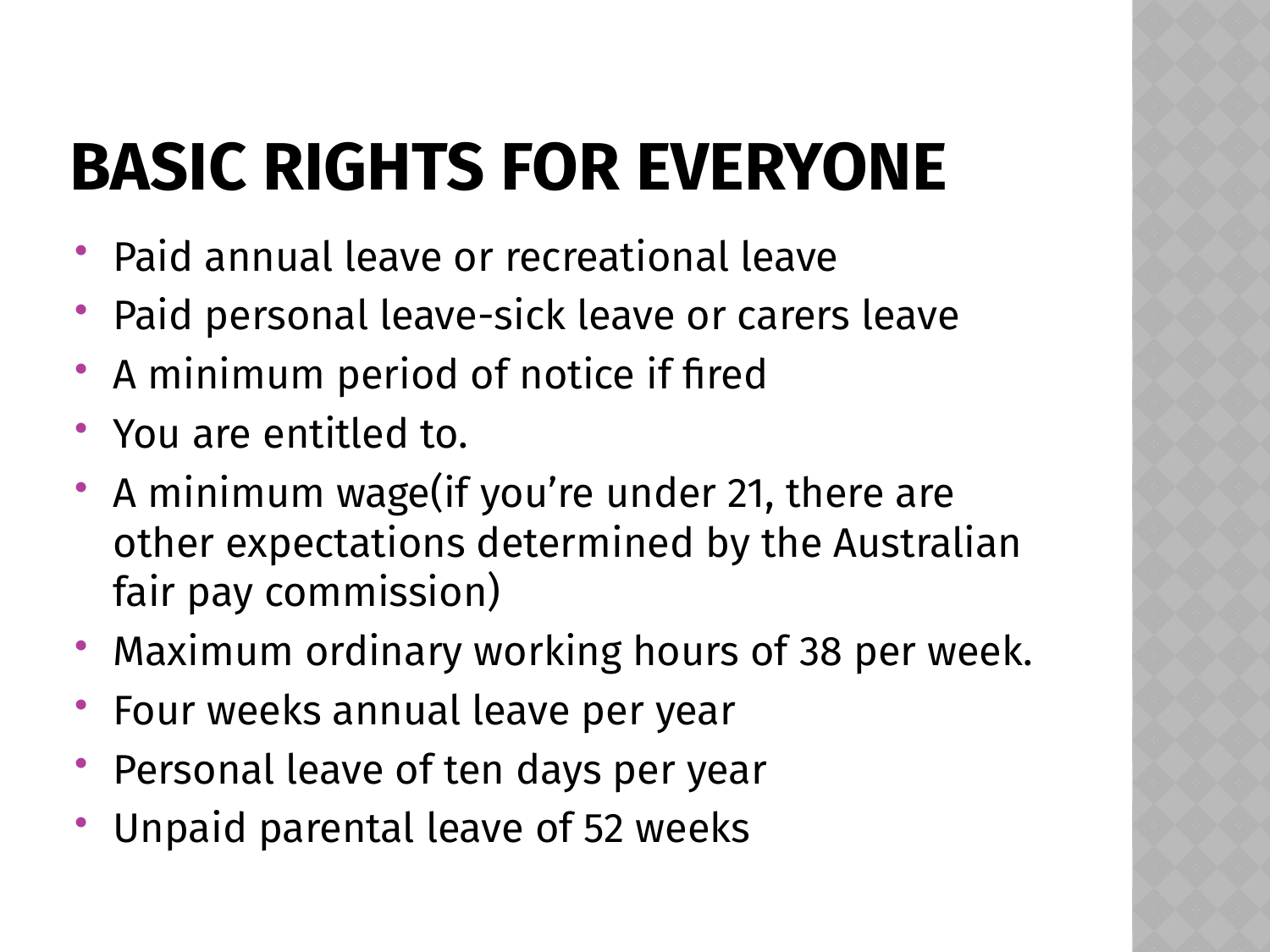

# Basic Rights For Everyone
Paid annual leave or recreational leave
Paid personal leave-sick leave or carers leave
A minimum period of notice if fired
You are entitled to.
A minimum wage(if you’re under 21, there are other expectations determined by the Australian fair pay commission)
Maximum ordinary working hours of 38 per week.
Four weeks annual leave per year
Personal leave of ten days per year
Unpaid parental leave of 52 weeks